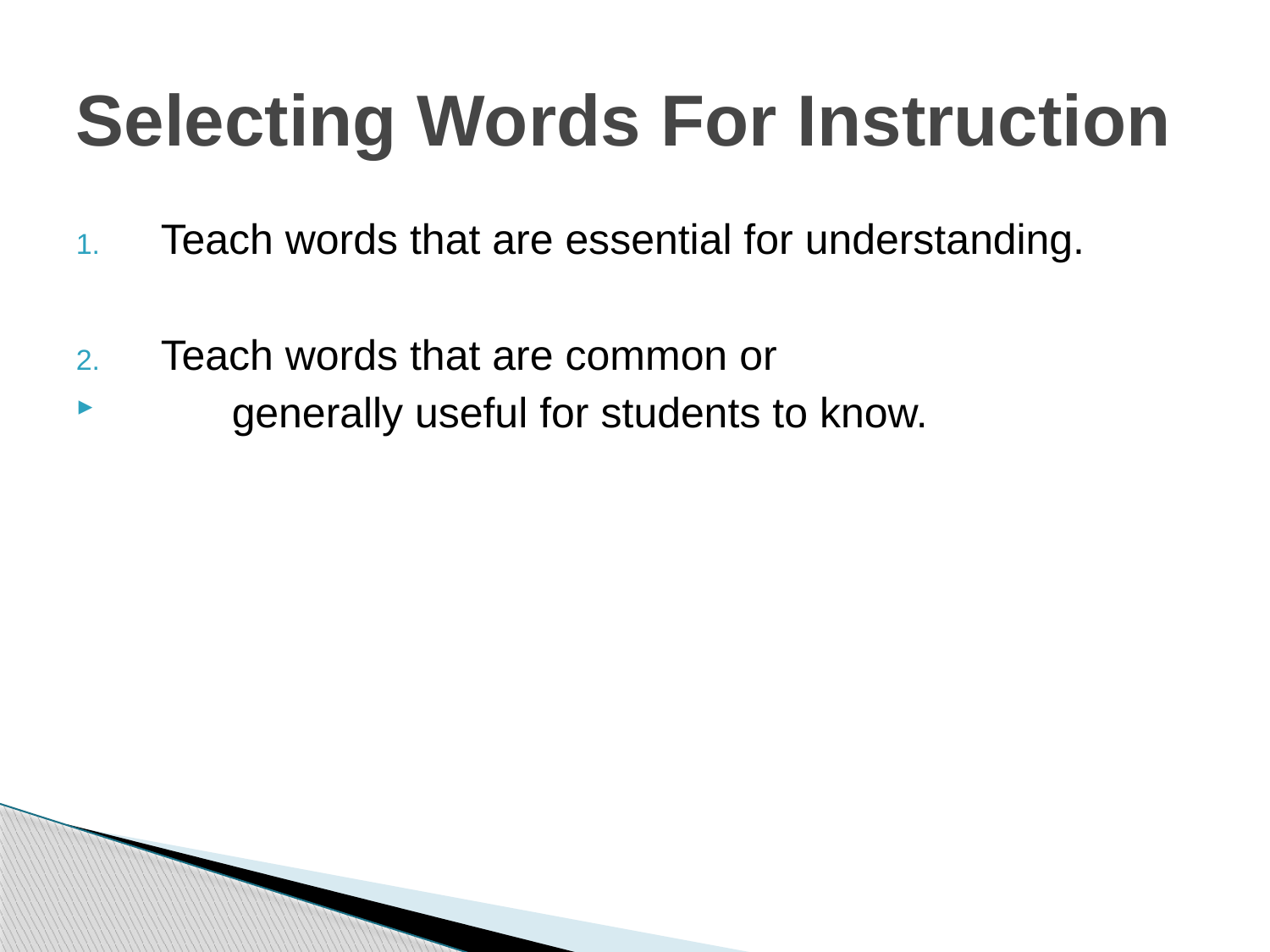

# Selecting Words For Instruction
Teach words that are essential for understanding.

Teach words that are common or
      generally useful for students to know.